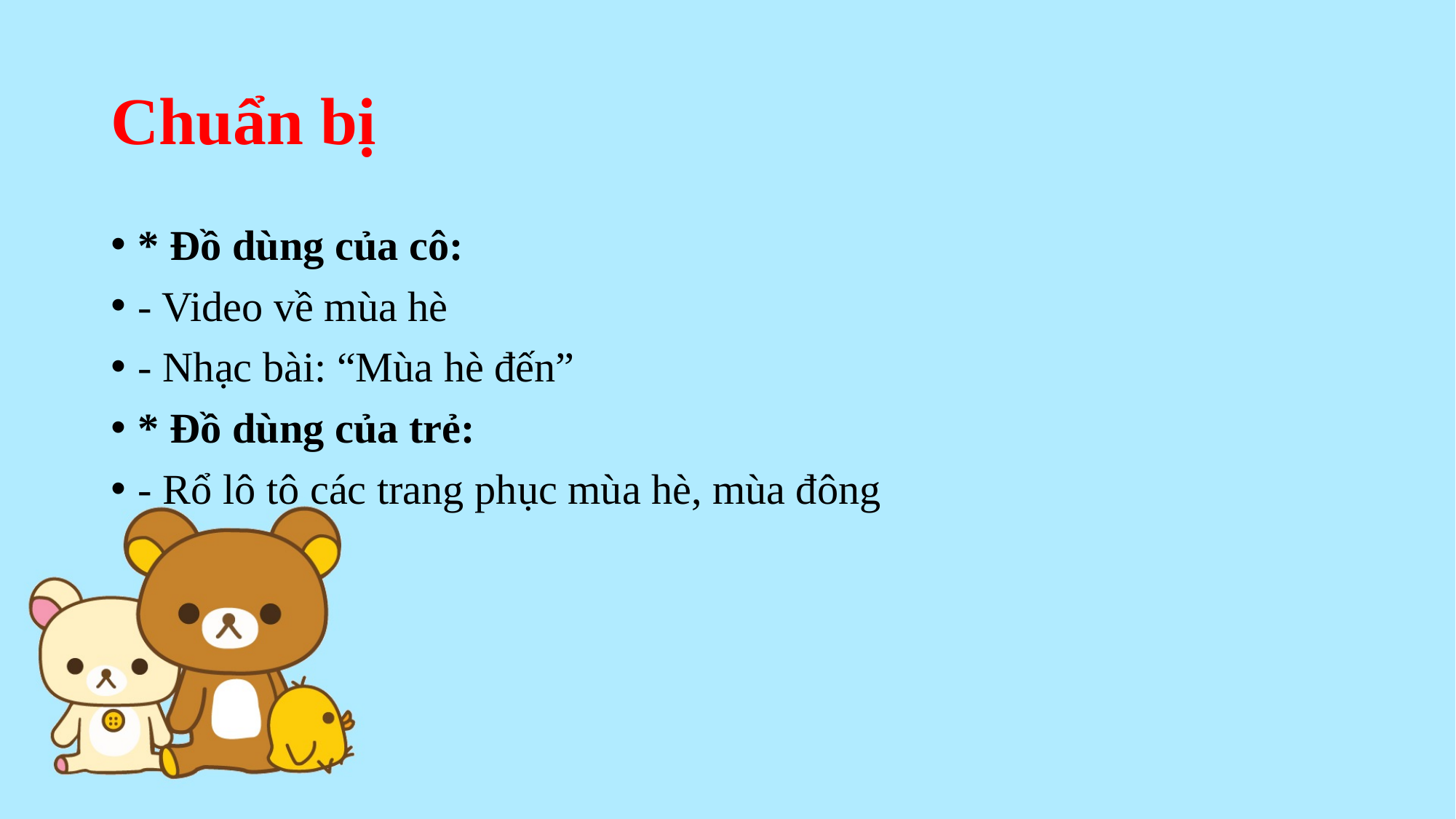

# Chuẩn bị
* Đồ dùng của cô:
- Video về mùa hè
- Nhạc bài: “Mùa hè đến”
* Đồ dùng của trẻ:
- Rổ lô tô các trang phục mùa hè, mùa đông